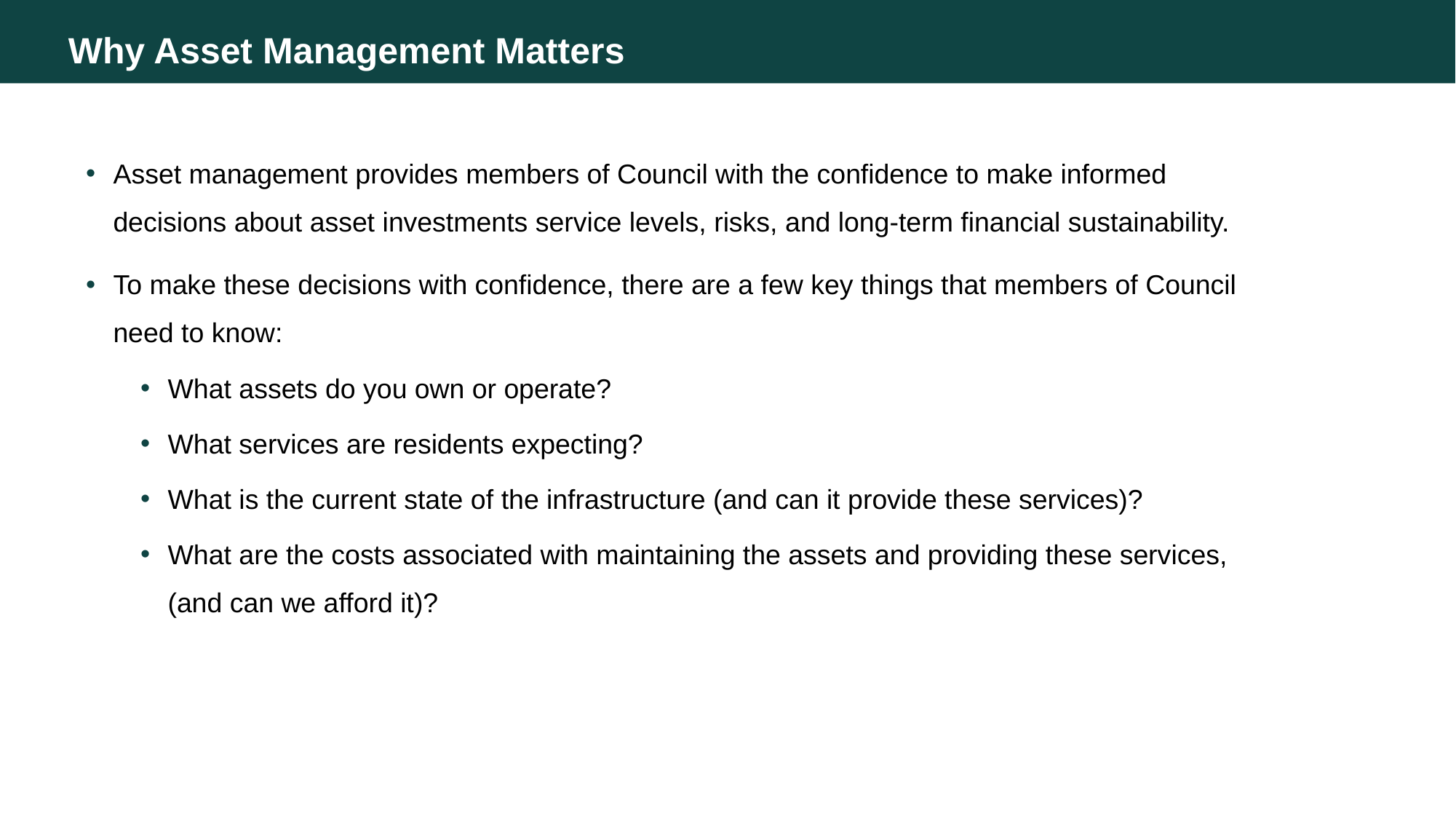

Why Asset Management Matters
Asset management provides members of Council with the confidence to make informed decisions about asset investments service levels, risks, and long-term financial sustainability.
To make these decisions with confidence, there are a few key things that members of Council need to know:
What assets do you own or operate?
What services are residents expecting?
What is the current state of the infrastructure (and can it provide these services)?
What are the costs associated with maintaining the assets and providing these services, (and can we afford it)?